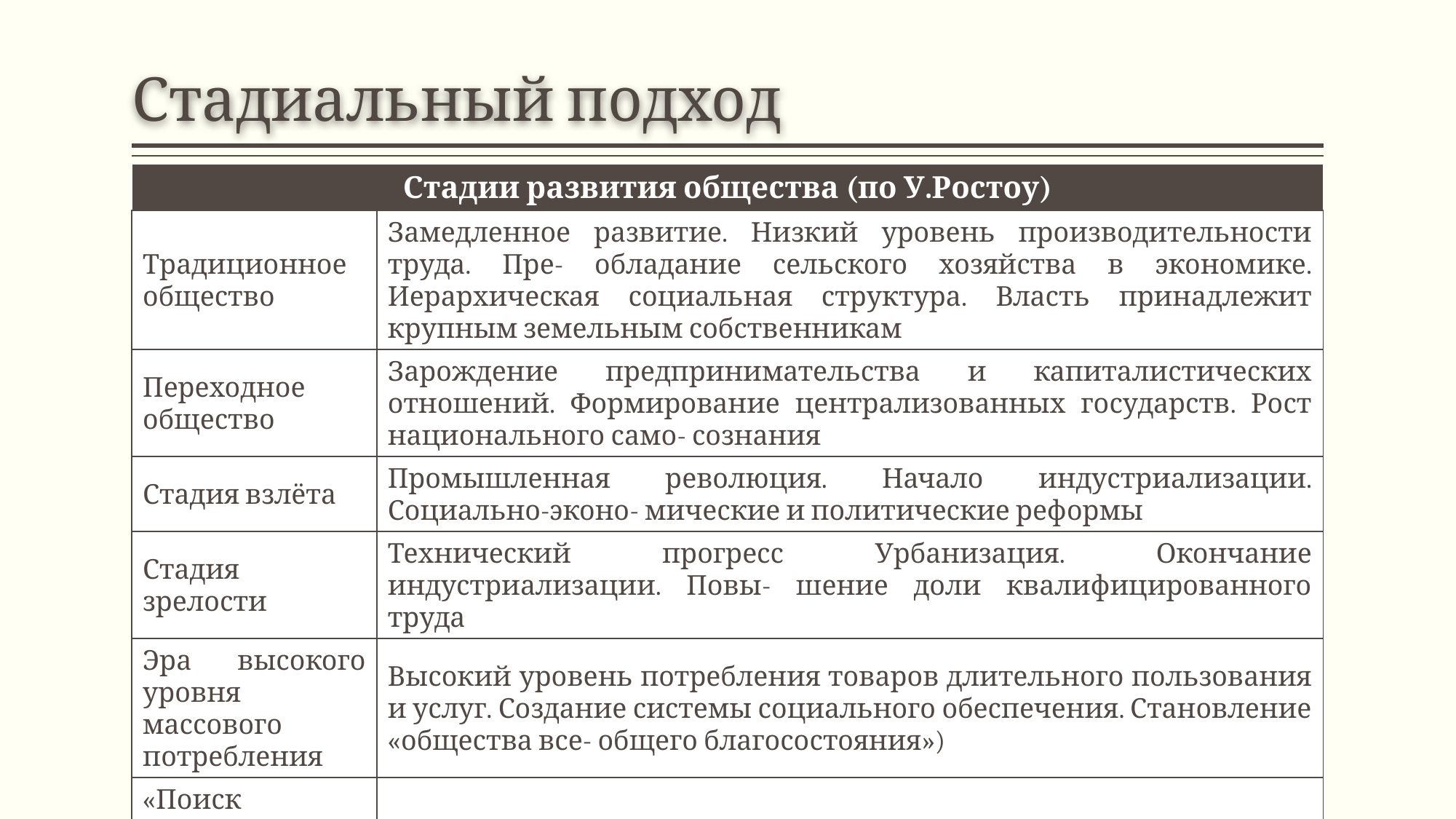

# Стадиальный подход
| Стадии развития общества (по У.Ростоу) |  |
| --- | --- |
| Традиционное общество | Замедленное развитие. Низкий уровень производительности труда. Пре- обладание сельского хозяйства в экономике. Иерархическая социальная структура. Власть принадлежит крупным земельным собственникам |
| Переходное общество | Зарождение предпринимательства и капиталистических отношений. Формирование централизованных государств. Рост национального само- сознания |
| Стадия взлёта | Промышленная революция. Начало индустриализации. Социально-эконо- мические и политические реформы |
| Стадия зрелости | Технический прогресс Урбанизация. Окончание индустриализации. Повы- шение доли квалифицированного труда |
| Эра высокого уровня массового потребления | Высокий уровень потребления товаров длительного пользования и услуг. Создание системы социального обеспечения. Становление «общества все- общего благосостояния») |
| «Поиск качества жизни» (добавле- на в 1971 г.) | Качественное улучшение жизненных условий человека. Расширение сфе- ры услуг в области медицины, досуга, путешествий и т.д. |